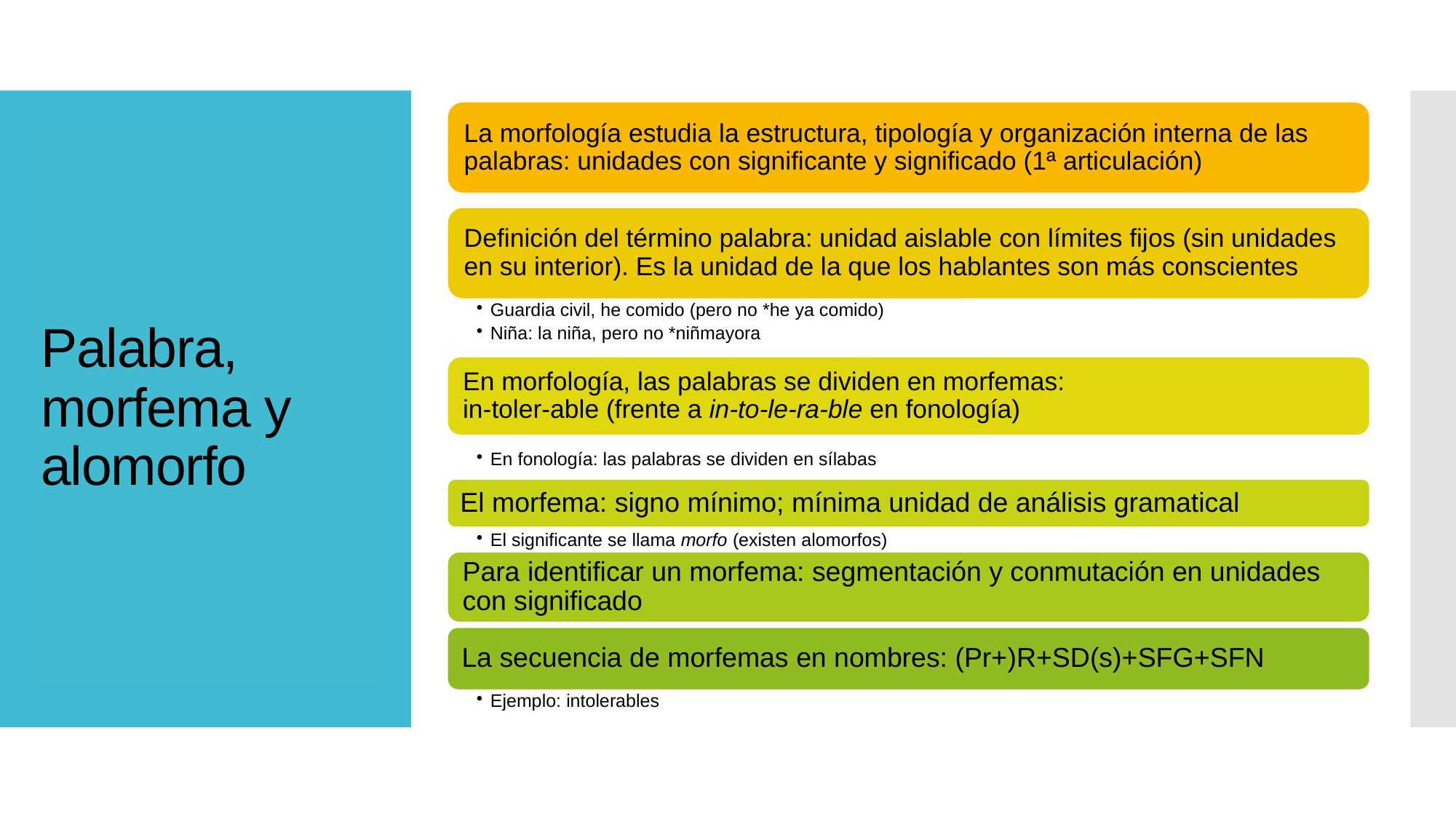

La morfología estudia la estructura, tipología y organización interna de las palabras: unidades con significante y significado (1ª articulación)
Definición del término palabra: unidad aislable con límites fijos (sin unidades en su interior). Es la unidad de la que los hablantes son más conscientes
Guardia civil, he comido (pero no *he ya comido)
Niña: la niña, pero no *niñmayora
En morfología, las palabras se dividen en morfemas:
in-toler-able (frente a in-to-le-ra-ble en fonología)

En fonología: las palabras se dividen en sílabas
El morfema: signo mínimo; mínima unidad de análisis gramatical
El significante se llama morfo (existen alomorfos)
Para identificar un morfema: segmentación y conmutación en unidades con significado
La secuencia de morfemas en nombres: (Pr+)R+SD(s)+SFG+SFN
Ejemplo: intolerables
# Palabra, morfema y alomorfo